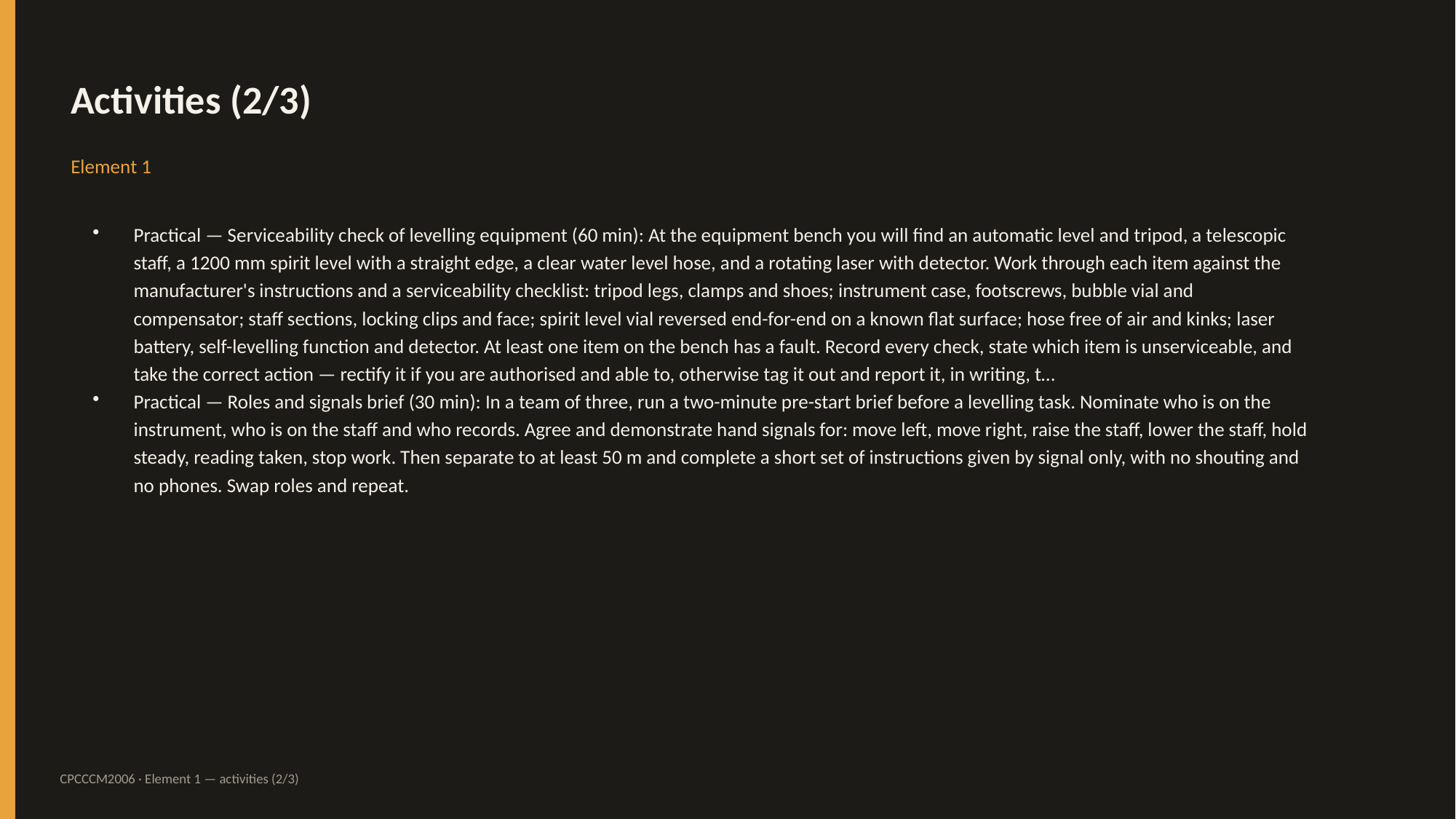

Activities (2/3)
Element 1
Practical — Serviceability check of levelling equipment (60 min): At the equipment bench you will find an automatic level and tripod, a telescopic staff, a 1200 mm spirit level with a straight edge, a clear water level hose, and a rotating laser with detector. Work through each item against the manufacturer's instructions and a serviceability checklist: tripod legs, clamps and shoes; instrument case, footscrews, bubble vial and compensator; staff sections, locking clips and face; spirit level vial reversed end-for-end on a known flat surface; hose free of air and kinks; laser battery, self-levelling function and detector. At least one item on the bench has a fault. Record every check, state which item is unserviceable, and take the correct action — rectify it if you are authorised and able to, otherwise tag it out and report it, in writing, t…
Practical — Roles and signals brief (30 min): In a team of three, run a two-minute pre-start brief before a levelling task. Nominate who is on the instrument, who is on the staff and who records. Agree and demonstrate hand signals for: move left, move right, raise the staff, lower the staff, hold steady, reading taken, stop work. Then separate to at least 50 m and complete a short set of instructions given by signal only, with no shouting and no phones. Swap roles and repeat.
CPCCCM2006 · Element 1 — activities (2/3)